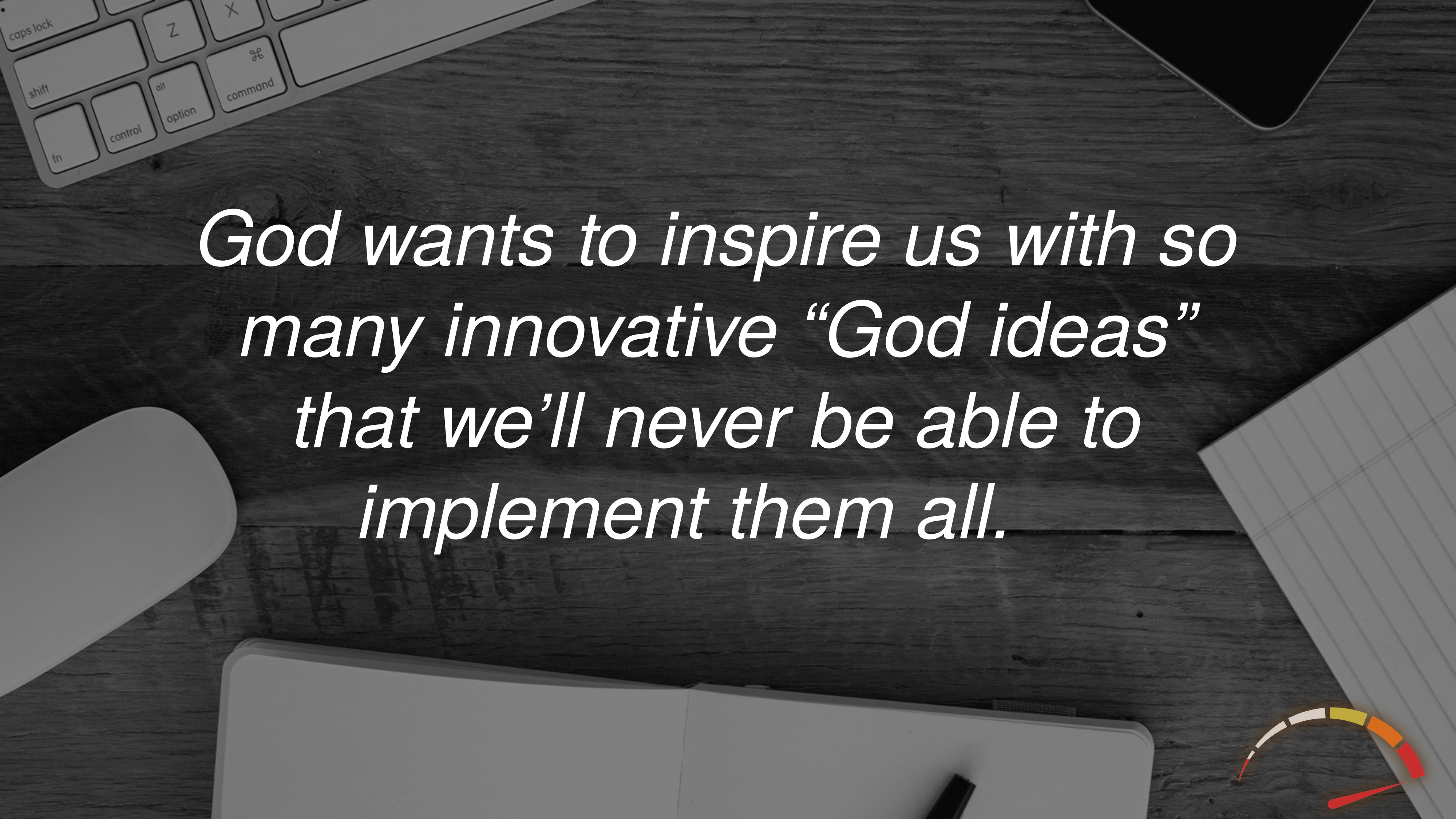

God wants to inspire us with so many innovative “God ideas” that we’ll never be able to implement them all.